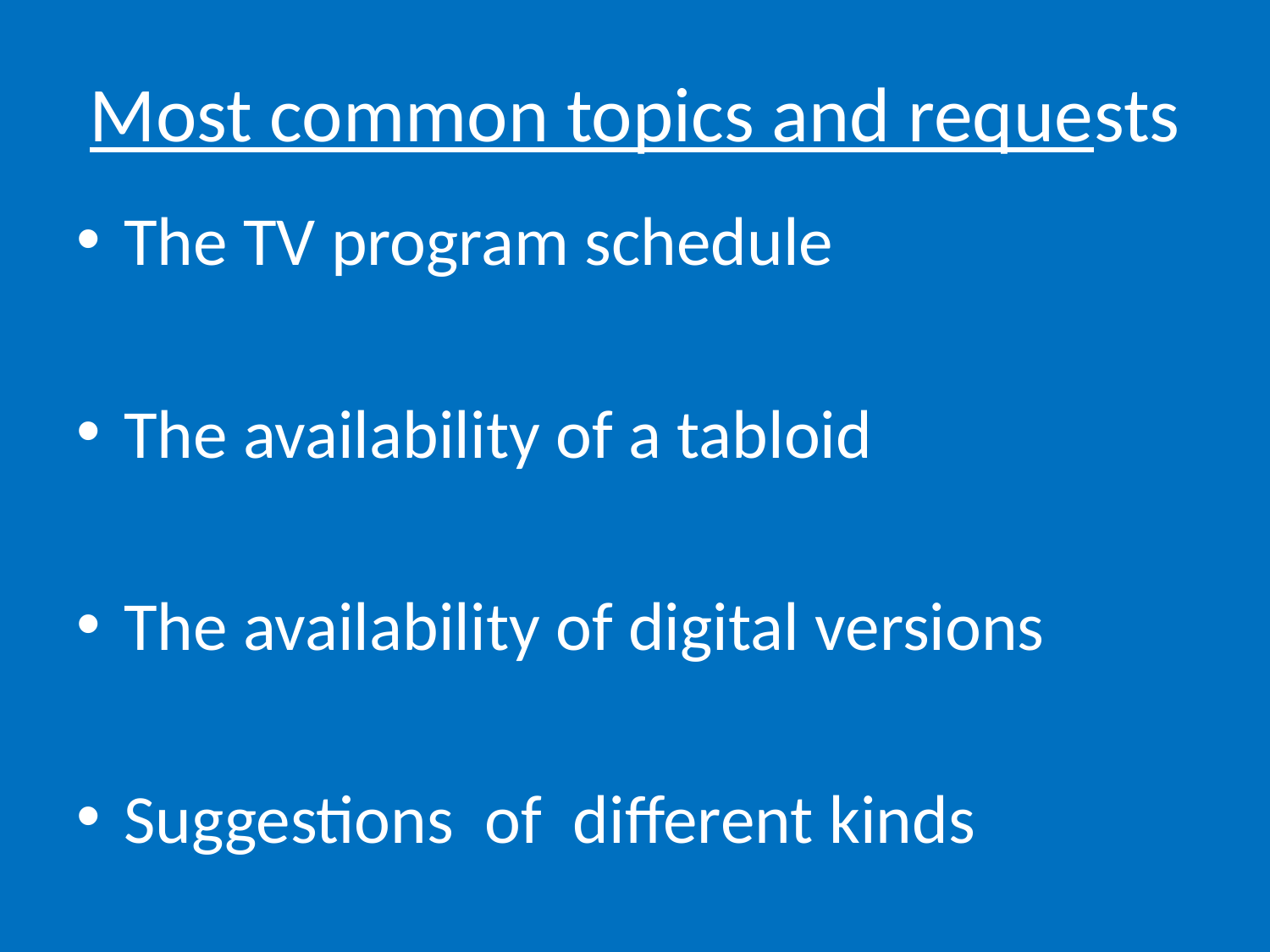

# Most common topics and requests
The TV program schedule

The availability of a tabloid

The availability of digital versions

Suggestions  of  different kinds